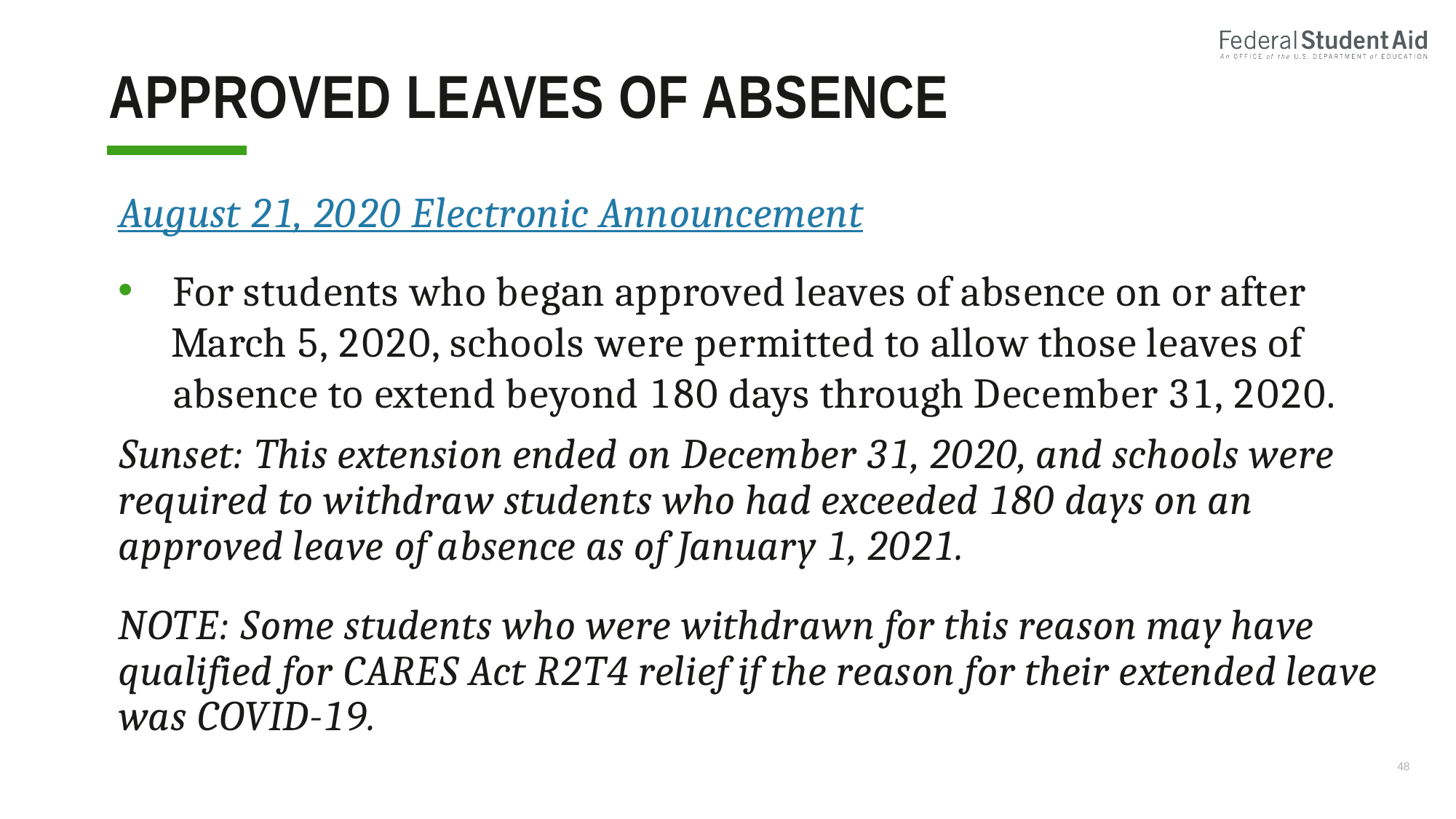

# Approved leaves of absence
August 21, 2020 Electronic Announcement
For students who began approved leaves of absence on or after March 5, 2020, schools were permitted to allow those leaves of absence to extend beyond 180 days through December 31, 2020.
Sunset: This extension ended on December 31, 2020, and schools were required to withdraw students who had exceeded 180 days on an approved leave of absence as of January 1, 2021.
NOTE: Some students who were withdrawn for this reason may have qualified for CARES Act R2T4 relief if the reason for their extended leave was COVID-19.

48